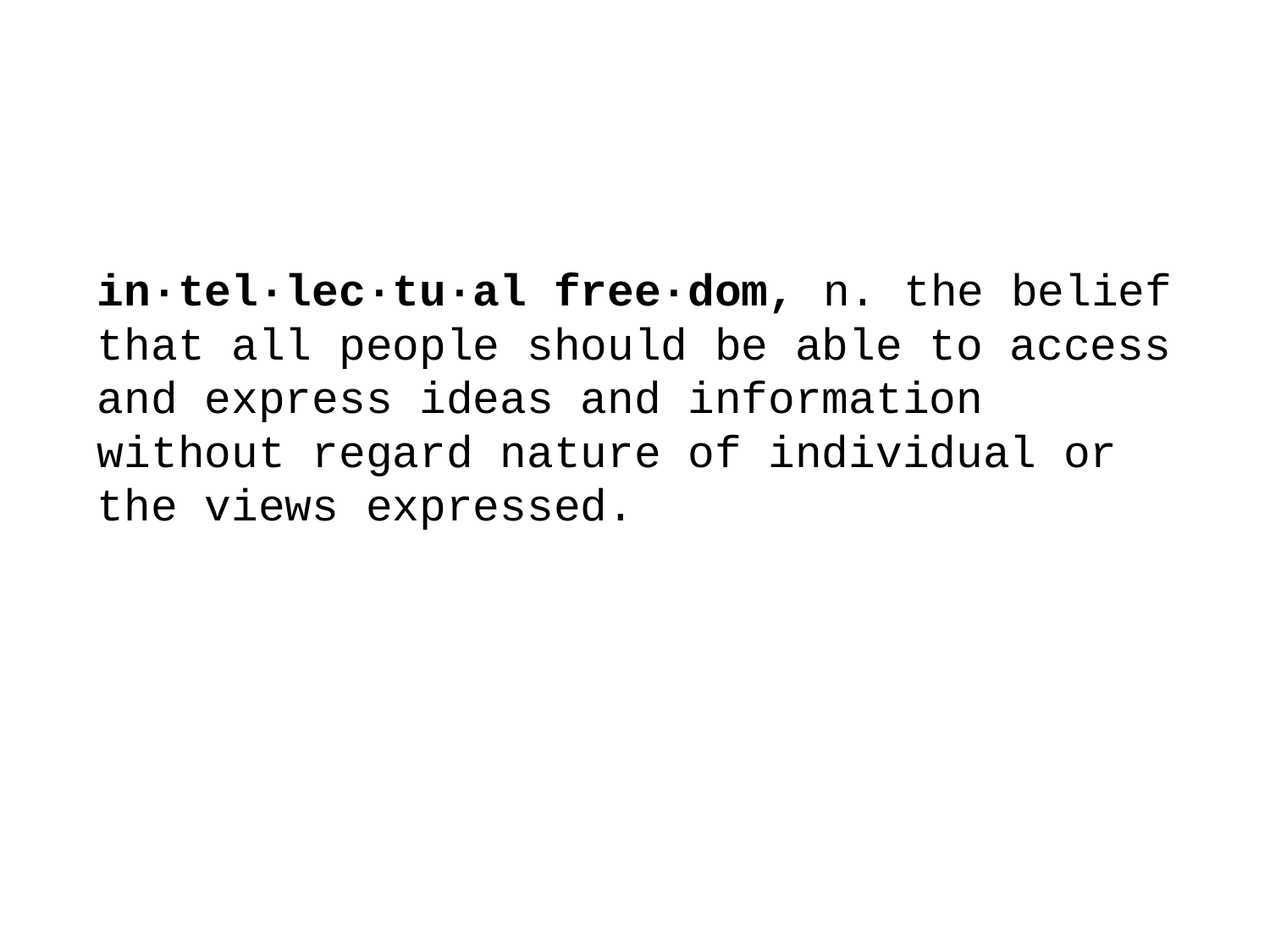

# in·tel·lec·tu·al free·dom, n. the belief that all people should be able to access and express ideas and information without regard nature of individual or the views expressed.